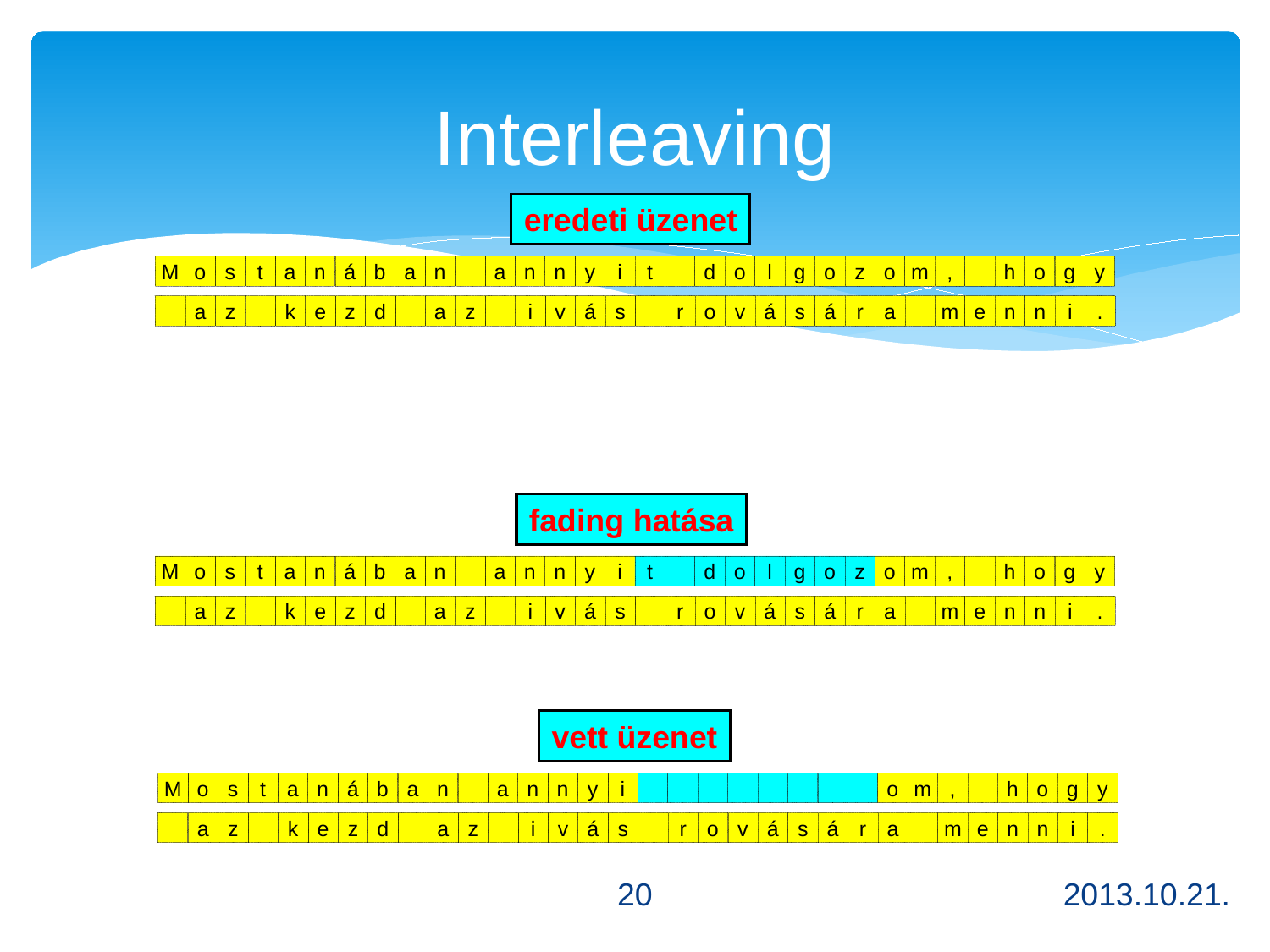

# Interleaving
eredeti üzenet
M
o
s
t
a
n
á
b
a
n

a
n
n
y
i
t

d
o
l
g
o
z
o
m
,

h
o
g
y

a
z

k
e
z
d

a
z

i
v
á
s

r
o
v
á
s
á
r
a

m
e
n
n
i
.
fading hatása
M
o
s
t
a
n
á
b
a
n

a
n
n
y
i
t

d
o
l
g
o
z
o
m
,

h
o
g
y

a
z

k
e
z
d

a
z

i
v
á
s

r
o
v
á
s
á
r
a

m
e
n
n
i
.
vett üzenet
M
o
s
t
a
n
á
b
a
n

a
n
n
y
i

o
m
,

h
o
g
y

a
z

k
e
z
d

a
z

i
v
á
s

r
o
v
á
s
á
r
a

m
e
n
n
i
.
20
2013.10.21.